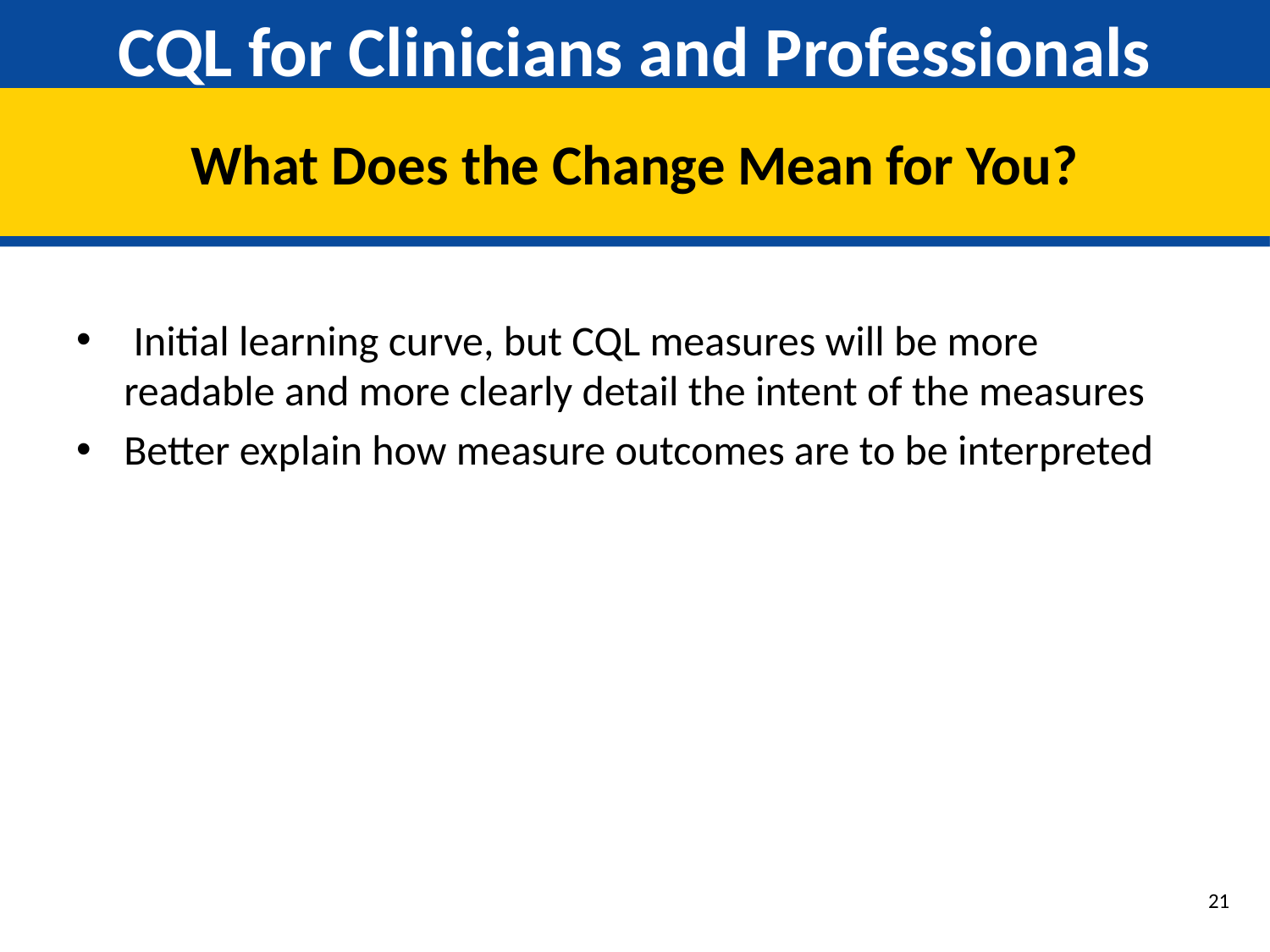

# CQL for Clinicians and Professionals
What Does the Change Mean for You?
 Initial learning curve, but CQL measures will be more readable and more clearly detail the intent of the measures
Better explain how measure outcomes are to be interpreted